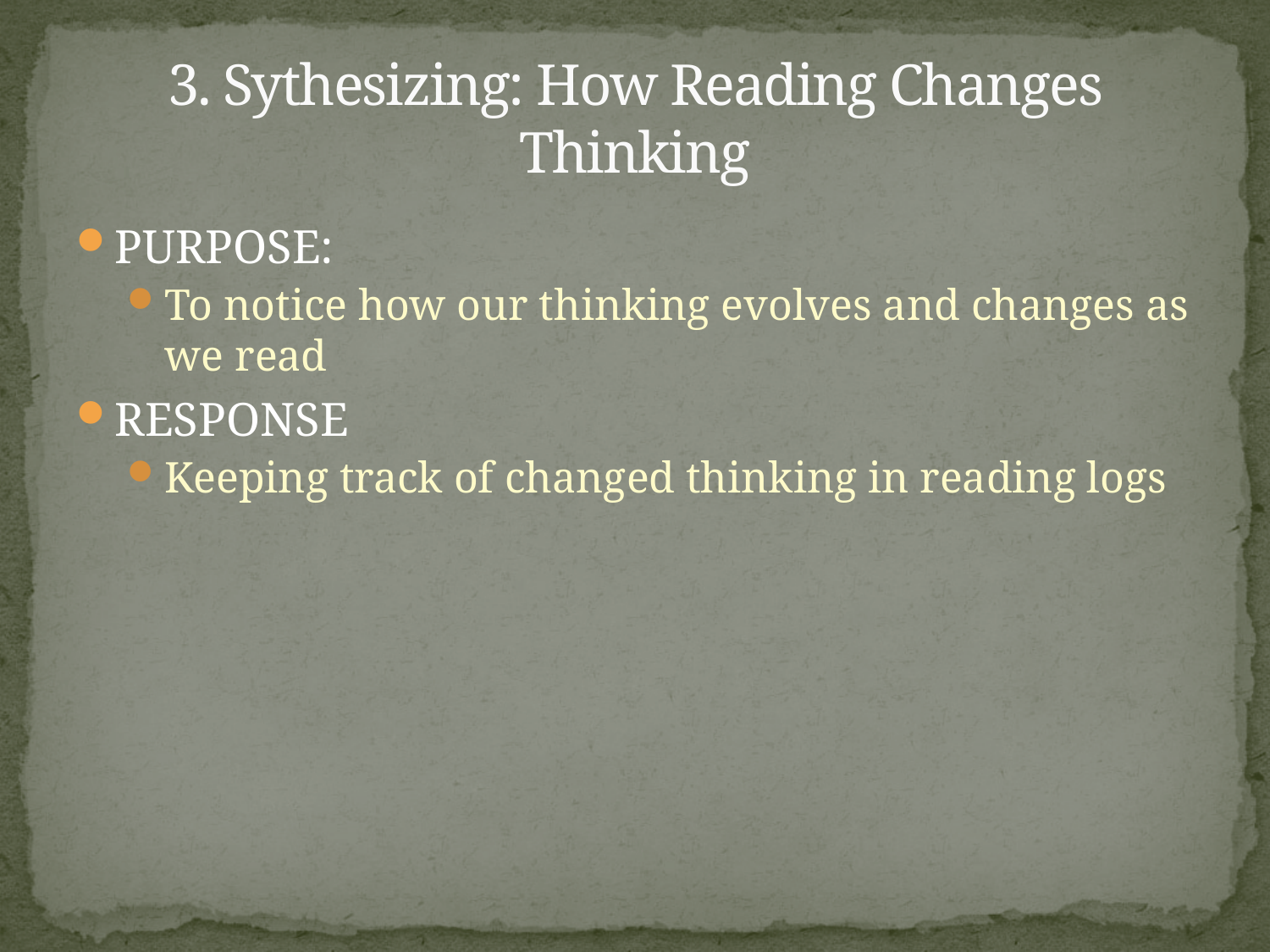

# 3. Sythesizing: How Reading Changes Thinking
PURPOSE:
To notice how our thinking evolves and changes as we read
RESPONSE
Keeping track of changed thinking in reading logs